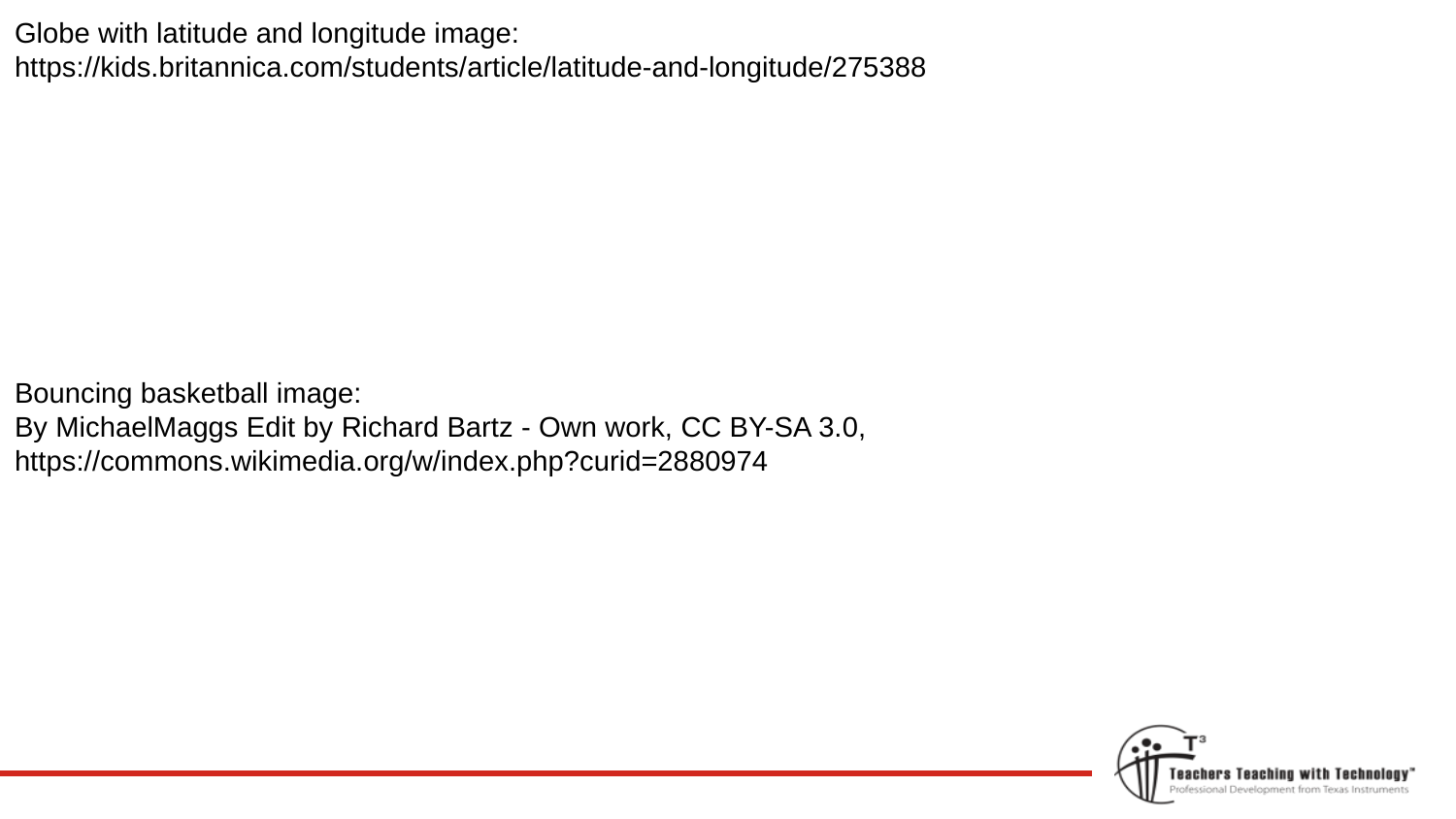

Globe with latitude and longitude image:
https://kids.britannica.com/students/article/latitude-and-longitude/275388
Bouncing basketball image:
By MichaelMaggs Edit by Richard Bartz - Own work, CC BY-SA 3.0, https://commons.wikimedia.org/w/index.php?curid=2880974